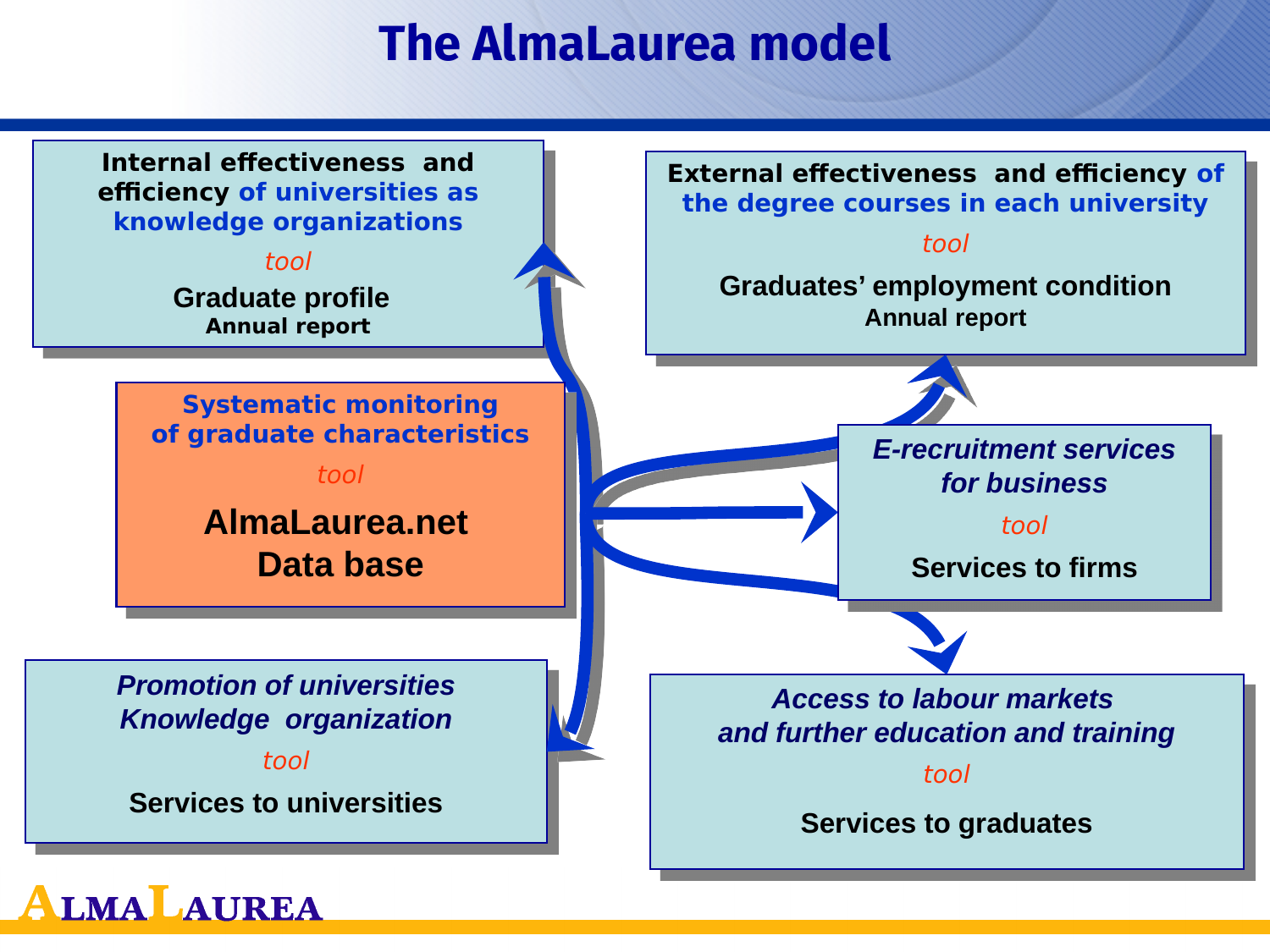

# The AlmaLaurea model

Internal effectiveness  and efficiency of universities as knowledge organizations

tool

Graduate profile
Annual report
External effectiveness  and efficiency of the degree courses in each university

tool

Graduates’ employment condition
Annual report

Systematic monitoring
of graduate characteristics

tool

AlmaLaurea.net
Data base
E-recruitment services
for business

tool

Services to firms
Promotion of universities
Knowledge  organization

tool

Services to universities
Access to labour markets
and further education and training

tool

Services to graduates